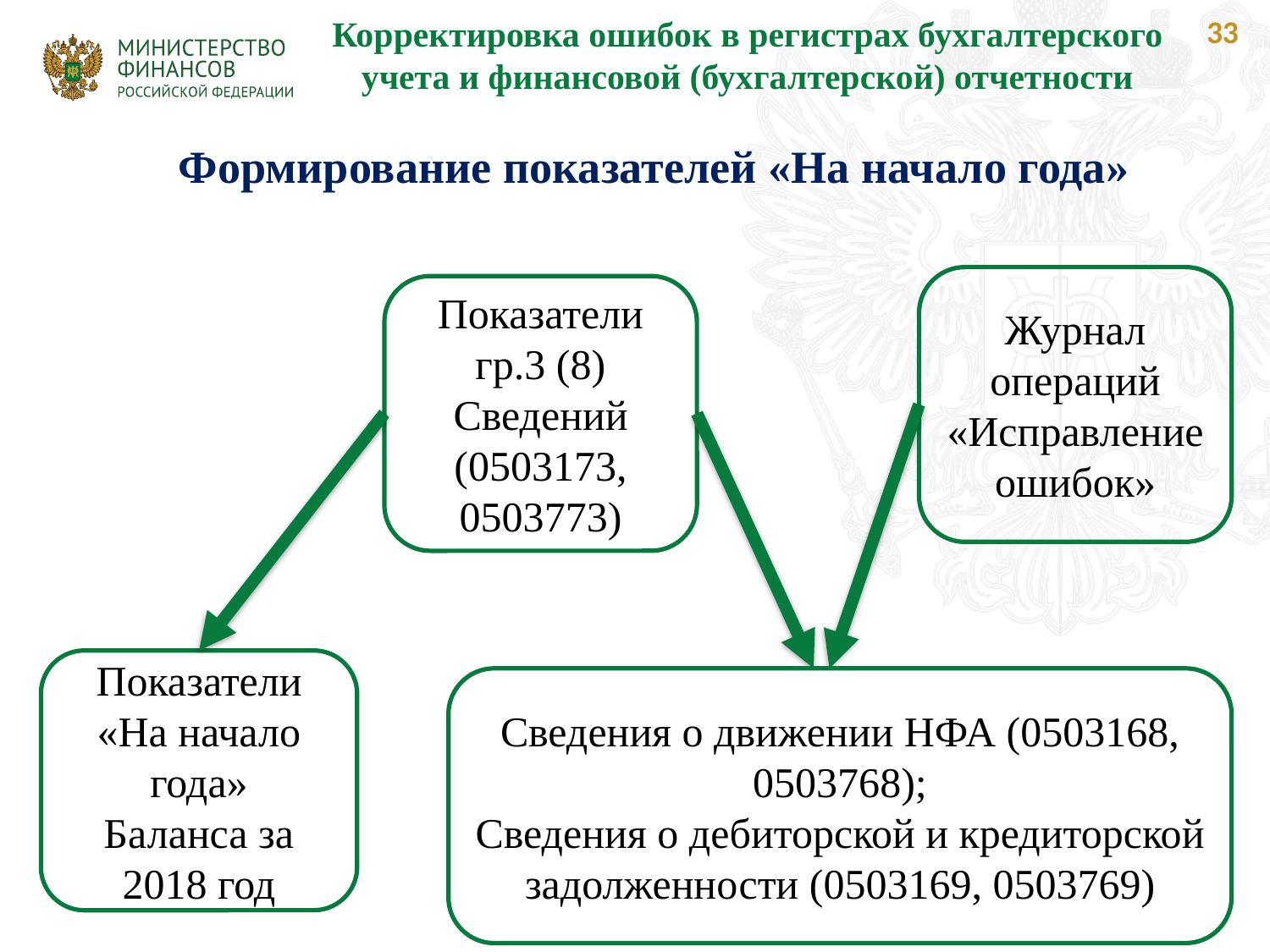

# Корректировка ошибок в регистрах бухгалтерского учета и финансовой (бухгалтерской) отчетности
33
Формирование показателей «На начало года»
Журнал операций «Исправление ошибок»
Показатели
гр.3 (8) Сведений (0503173, 0503773)
Показатели
«На начало года»
Баланса за 2018 год
Сведения о движении НФА (0503168, 0503768);
Сведения о дебиторской и кредиторской задолженности (0503169, 0503769)